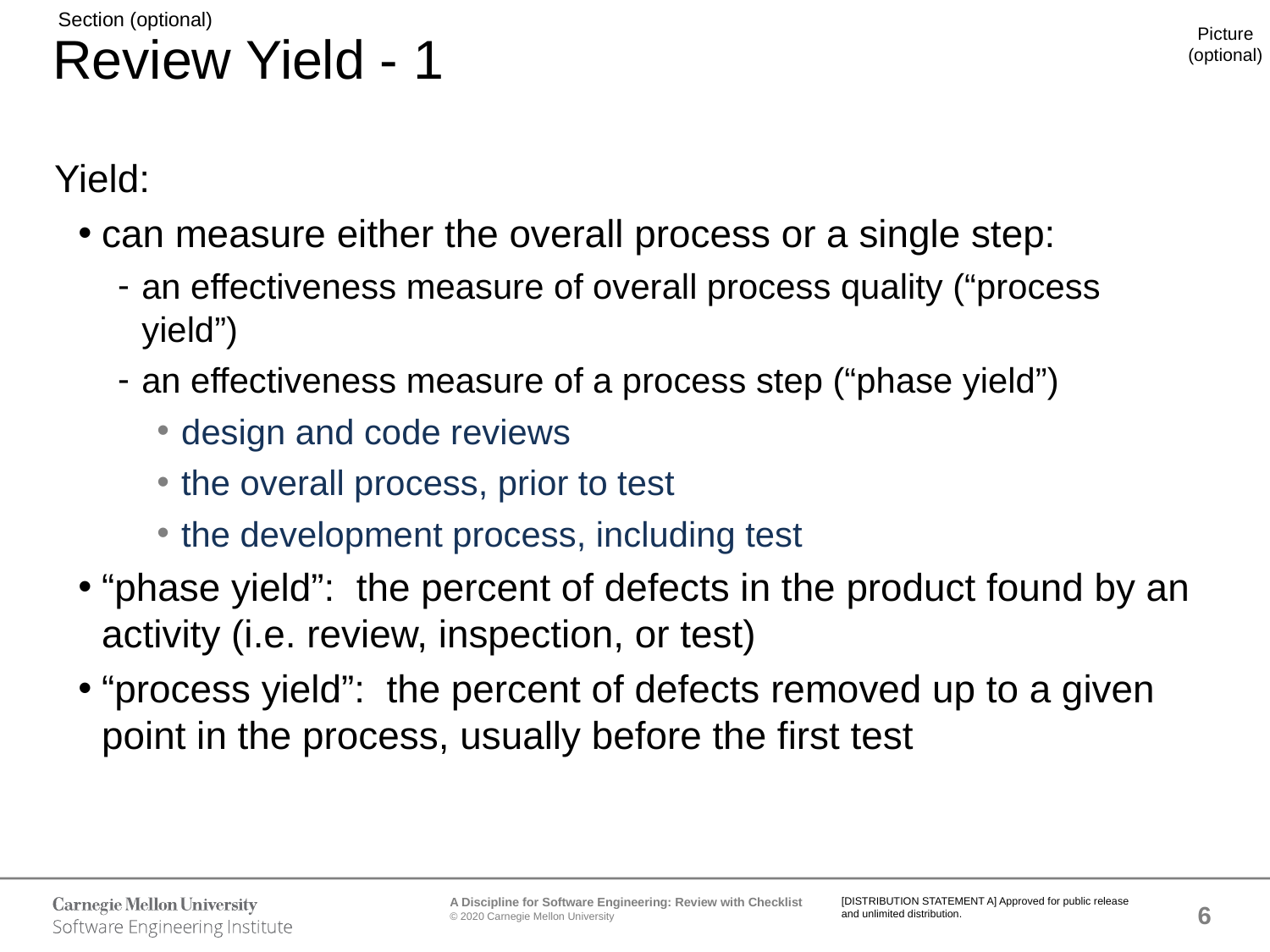

# Review Yield - 1
Yield:
can measure either the overall process or a single step:
an effectiveness measure of overall process quality (“process yield”)
an effectiveness measure of a process step (“phase yield”)
design and code reviews
the overall process, prior to test
the development process, including test
“phase yield”:  the percent of defects in the product found by an activity (i.e. review, inspection, or test)
“process yield”:  the percent of defects removed up to a given point in the process, usually before the first test